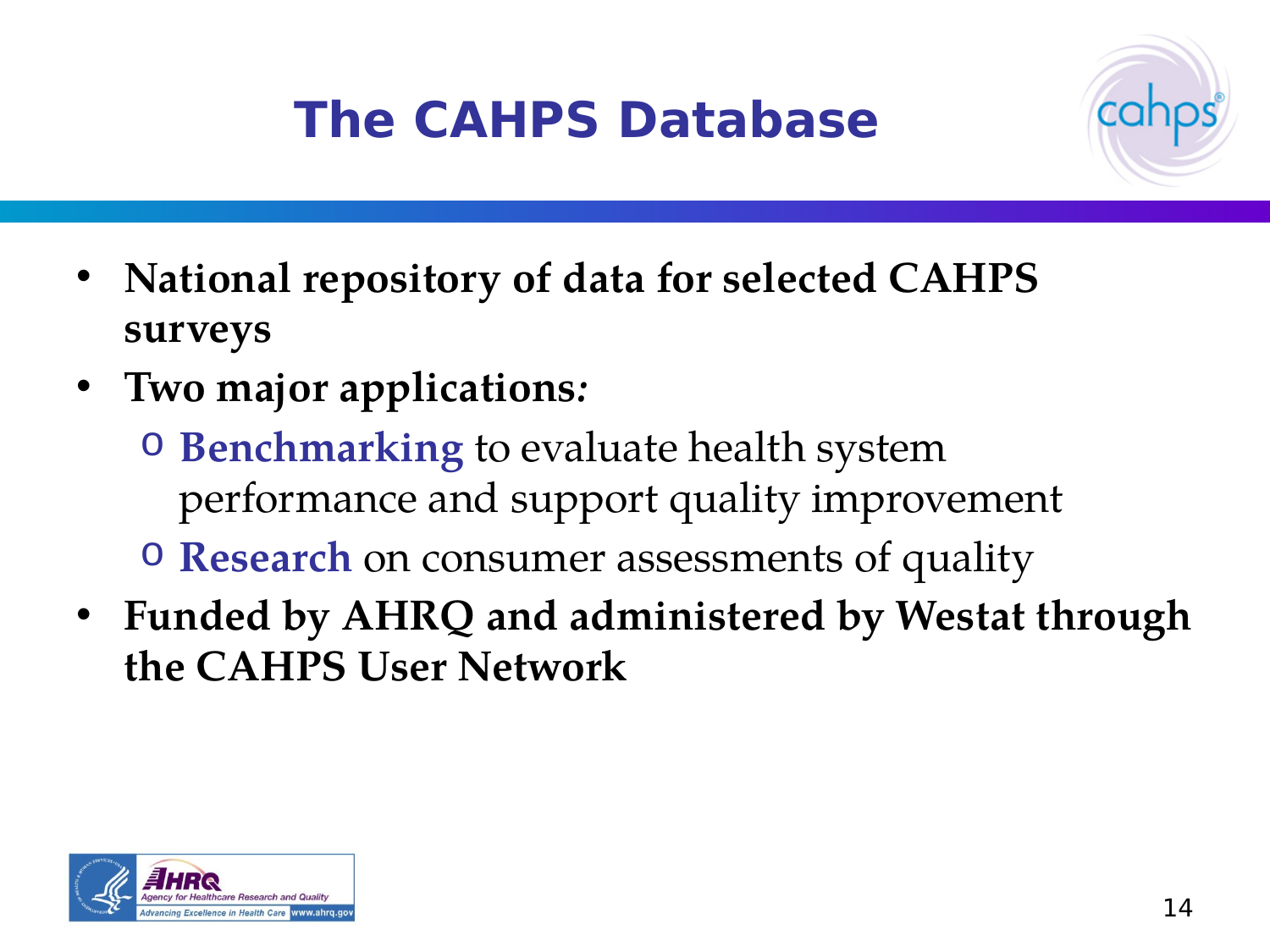

# The CAHPS Database
National repository of data for selected CAHPS surveys
Two major applications:
Benchmarking to evaluate health system performance and support quality improvement
Research on consumer assessments of quality
Funded by AHRQ and administered by Westat through the CAHPS User Network

14